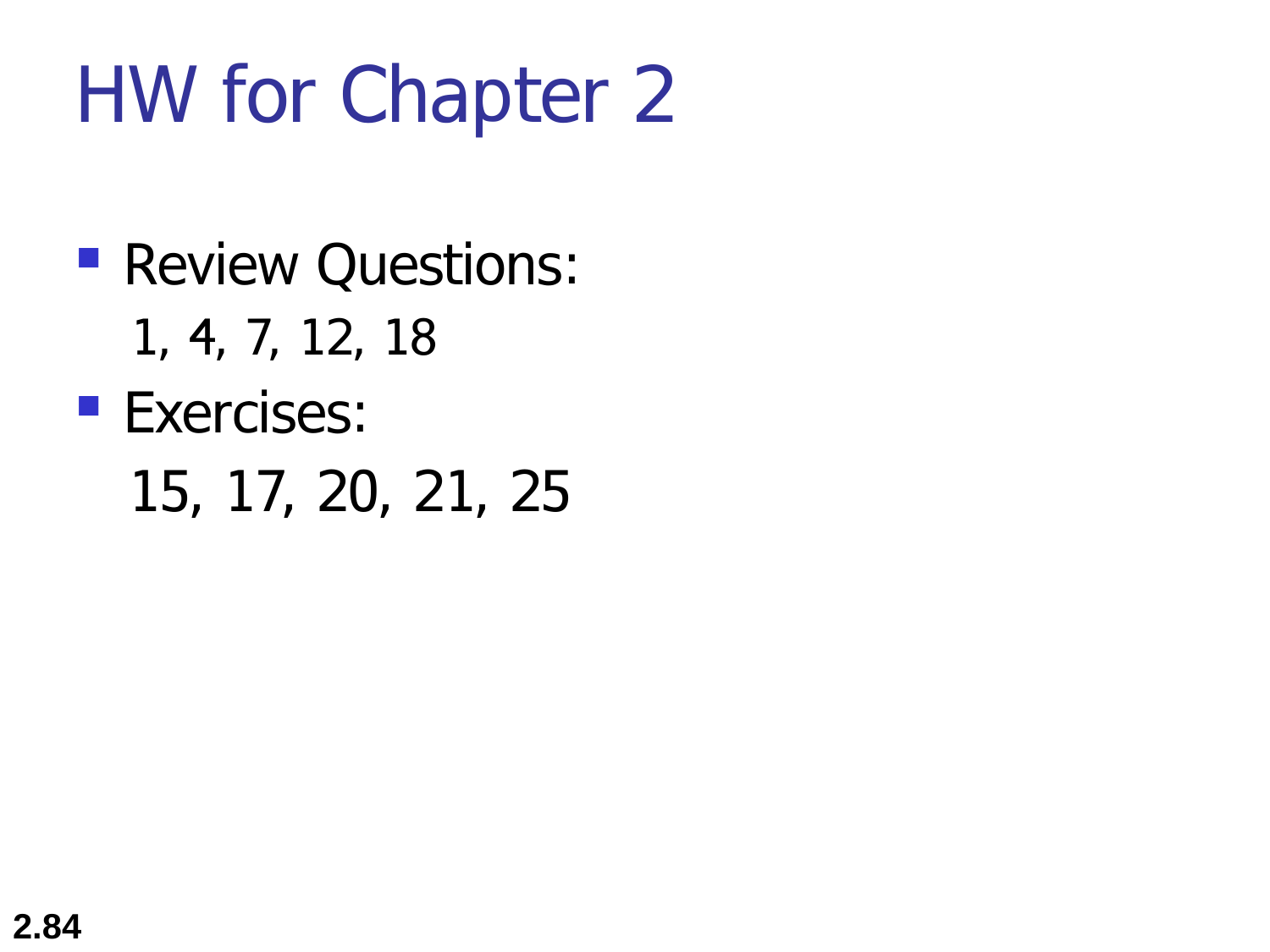

# HW for Chapter 2
Review Questions:
1, 4, 7, 12, 18
Exercises:
   15, 17, 20, 21, 25
2.84